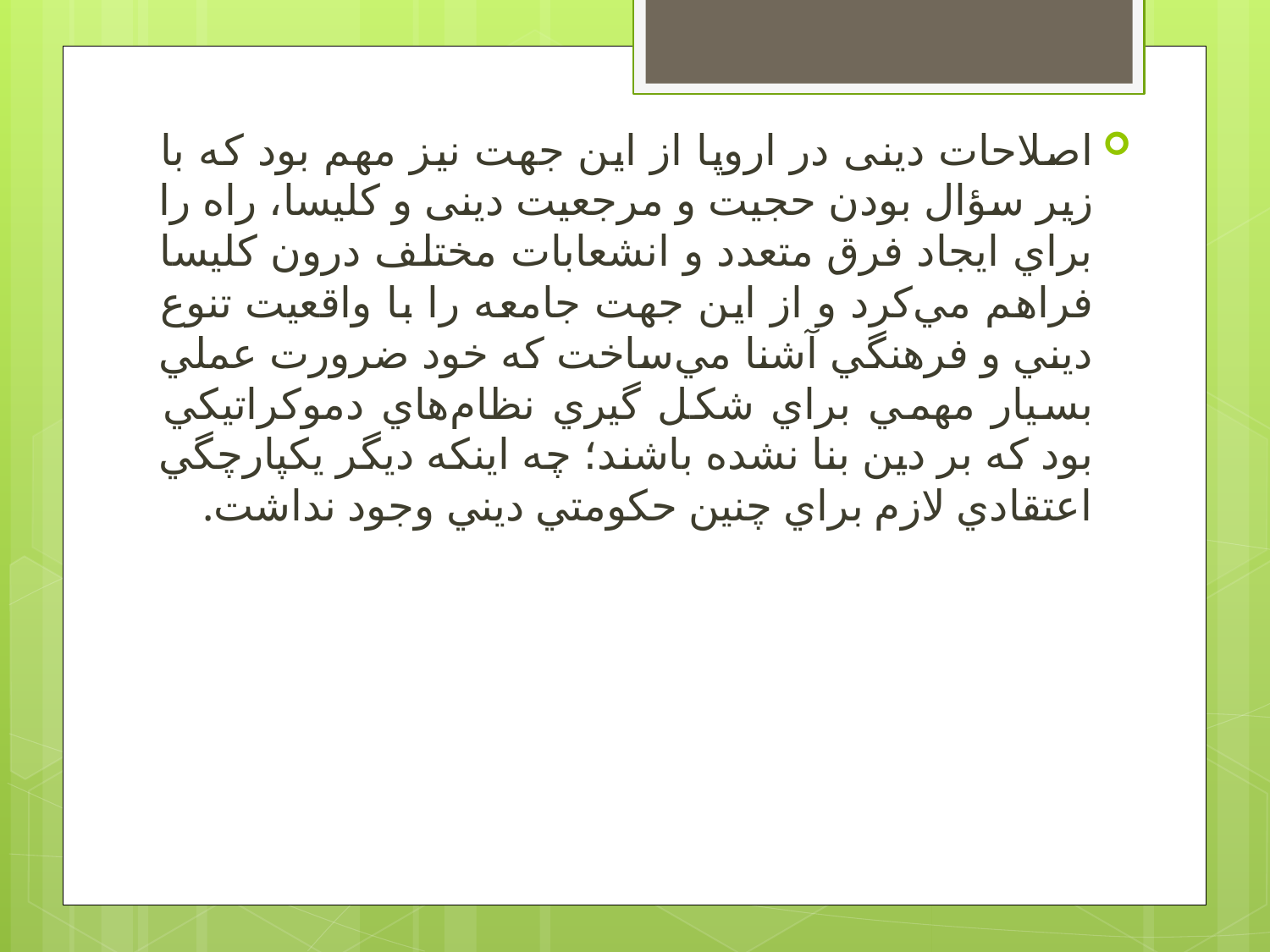

اصلاحات دینی در اروپا از اين جهت نيز مهم بود که با زير سؤال بودن حجيت و مرجعيت دینی و کليسا، راه را براي ايجاد فرق متعدد و انشعابات مختلف درون کليسا فراهم مي‌کرد و از اين جهت جامعه را با واقعيت تنوع ديني و فرهنگي آشنا مي‌ساخت که خود ضرورت عملي بسيار مهمي براي شکل گيري نظام‌هاي دموکراتيکي بود که بر دين بنا نشده باشند؛ چه اينکه ديگر يکپارچگي اعتقادي لازم براي چنين حکومتي ديني وجود نداشت.
#